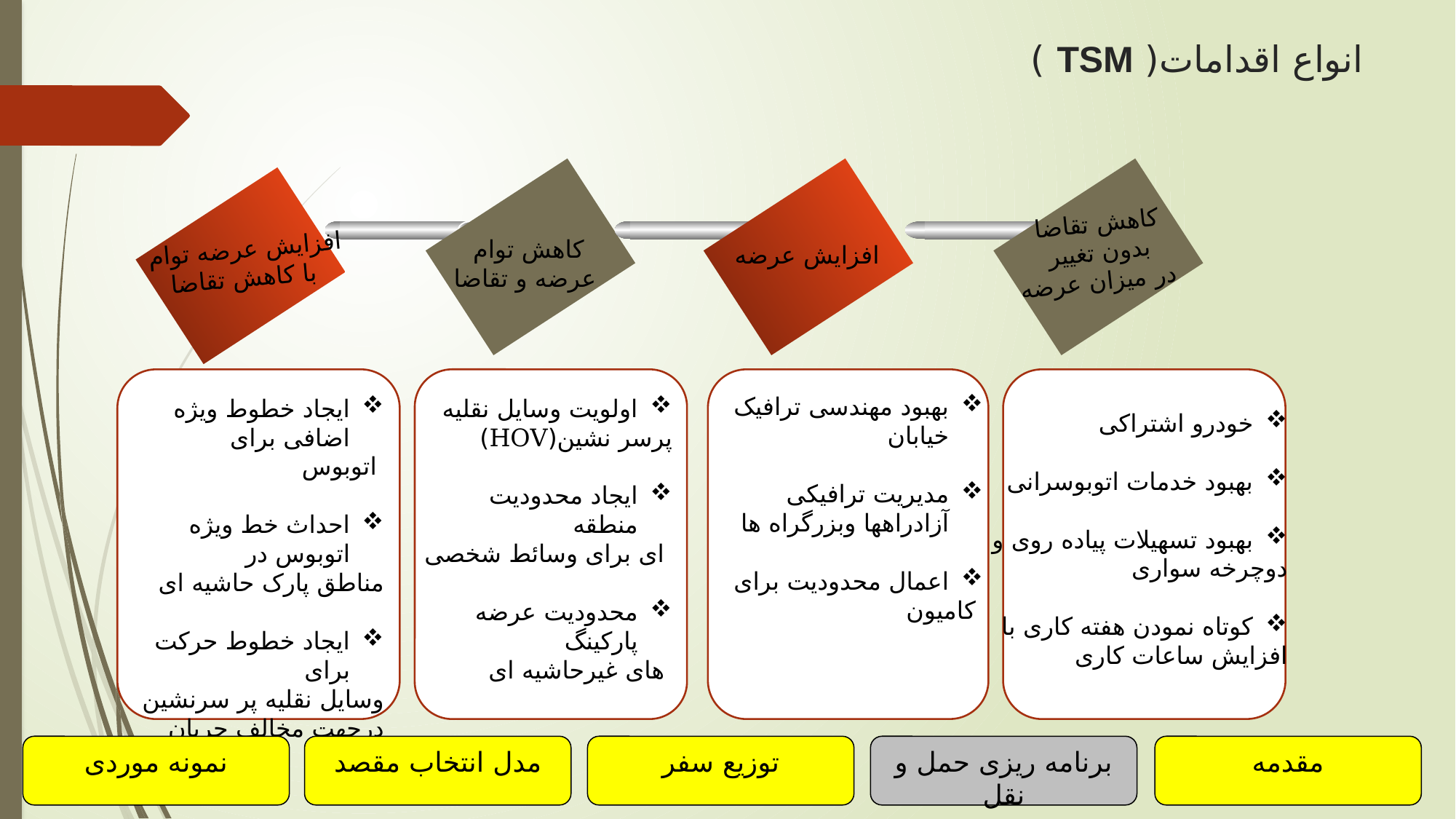

# انواع اقدامات( TSM )

کاهش تقاضا
بدون تغییر
در میزان عرضه

افزایش عرضه توام
 با کاهش تقاضا
کاهش توام
 عرضه و تقاضا
افزایش عرضه

بهبود مهندسی ترافیک خیابان

مدیریت ترافیکی آزادراهها وبزرگراه ها

اعمال محدودیت برای
 کامیون

ایجاد خطوط ویژه اضافی برای
 اتوبوس

احداث خط ویژه اتوبوس در
مناطق پارک حاشیه ای

ایجاد خطوط حرکت برای
وسایل نقلیه پر سرنشین درجهت مخالف جریان
اولویت وسایل نقلیه
پرسر نشین(HOV)

ایجاد محدودیت منطقه
 ای برای وسائط شخصی

محدودیت عرضه پارکینگ
 های غیرحاشیه ای

خودرو اشتراکی

بهبود خدمات اتوبوسرانی

بهبود تسهیلات پیاده روی و
دوچرخه سواری

کوتاه نمودن هفته کاری با
افزایش ساعات کاری

نمونه موردی
مدل انتخاب مقصد
توزیع سفر
برنامه ریزی حمل و نقل
مقدمه